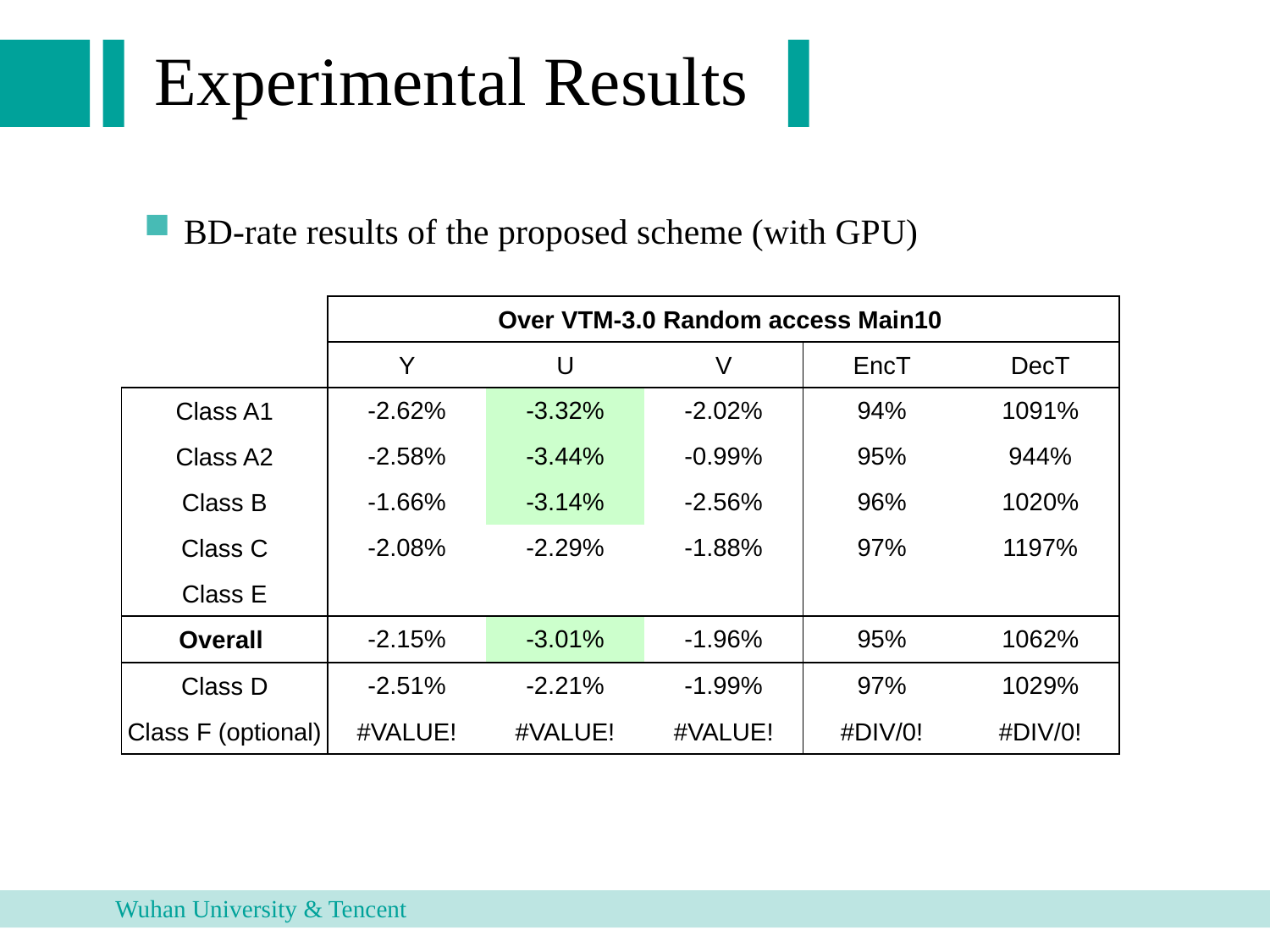

Experimental Results
BD-rate results of the proposed scheme (with GPU)
|  | Over VTM-3.0 Random access Main10 |  |  |  |  |
| --- | --- | --- | --- | --- | --- |
|  | Y | U | V | EncT | DecT |
| Class A1 | -2.62% | -3.32% | -2.02% | 94% | 1091% |
| Class A2 | -2.58% | -3.44% | -0.99% | 95% | 944% |
| Class B | -1.66% | -3.14% | -2.56% | 96% | 1020% |
| Class C | -2.08% | -2.29% | -1.88% | 97% | 1197% |
| Class E |  |  |  |  |  |
| Overall | -2.15% | -3.01% | -1.96% | 95% | 1062% |
| Class D | -2.51% | -2.21% | -1.99% | 97% | 1029% |
| Class F (optional) | #VALUE! | #VALUE! | #VALUE! | #DIV/0! | #DIV/0! |